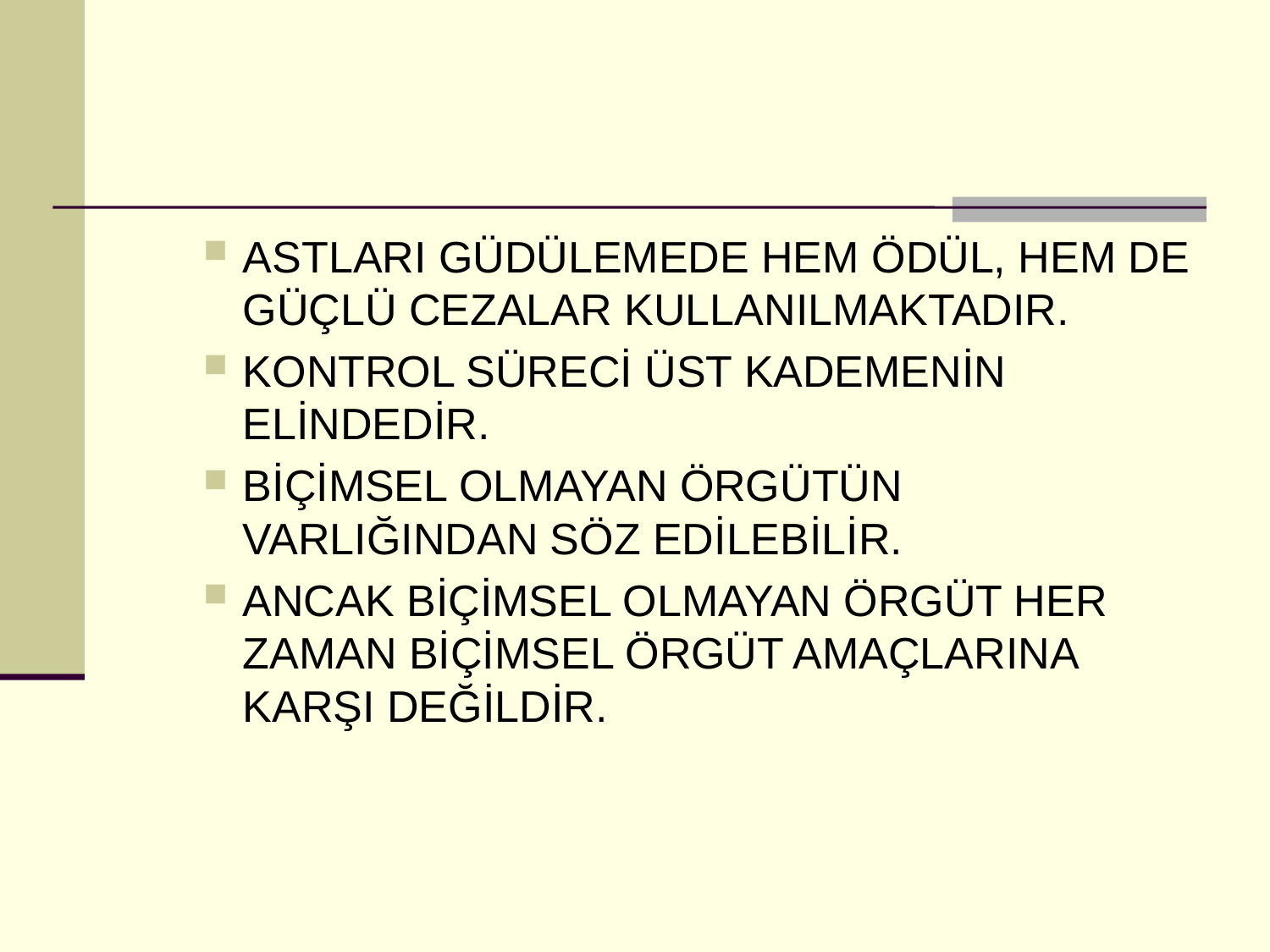

#
ASTLARI GÜDÜLEMEDE HEM ÖDÜL, HEM DE GÜÇLÜ CEZALAR KULLANILMAKTADIR.
KONTROL SÜRECİ ÜST KADEMENİN ELİNDEDİR.
BİÇİMSEL OLMAYAN ÖRGÜTÜN VARLIĞINDAN SÖZ EDİLEBİLİR.
ANCAK BİÇİMSEL OLMAYAN ÖRGÜT HER ZAMAN BİÇİMSEL ÖRGÜT AMAÇLARINA KARŞI DEĞİLDİR.